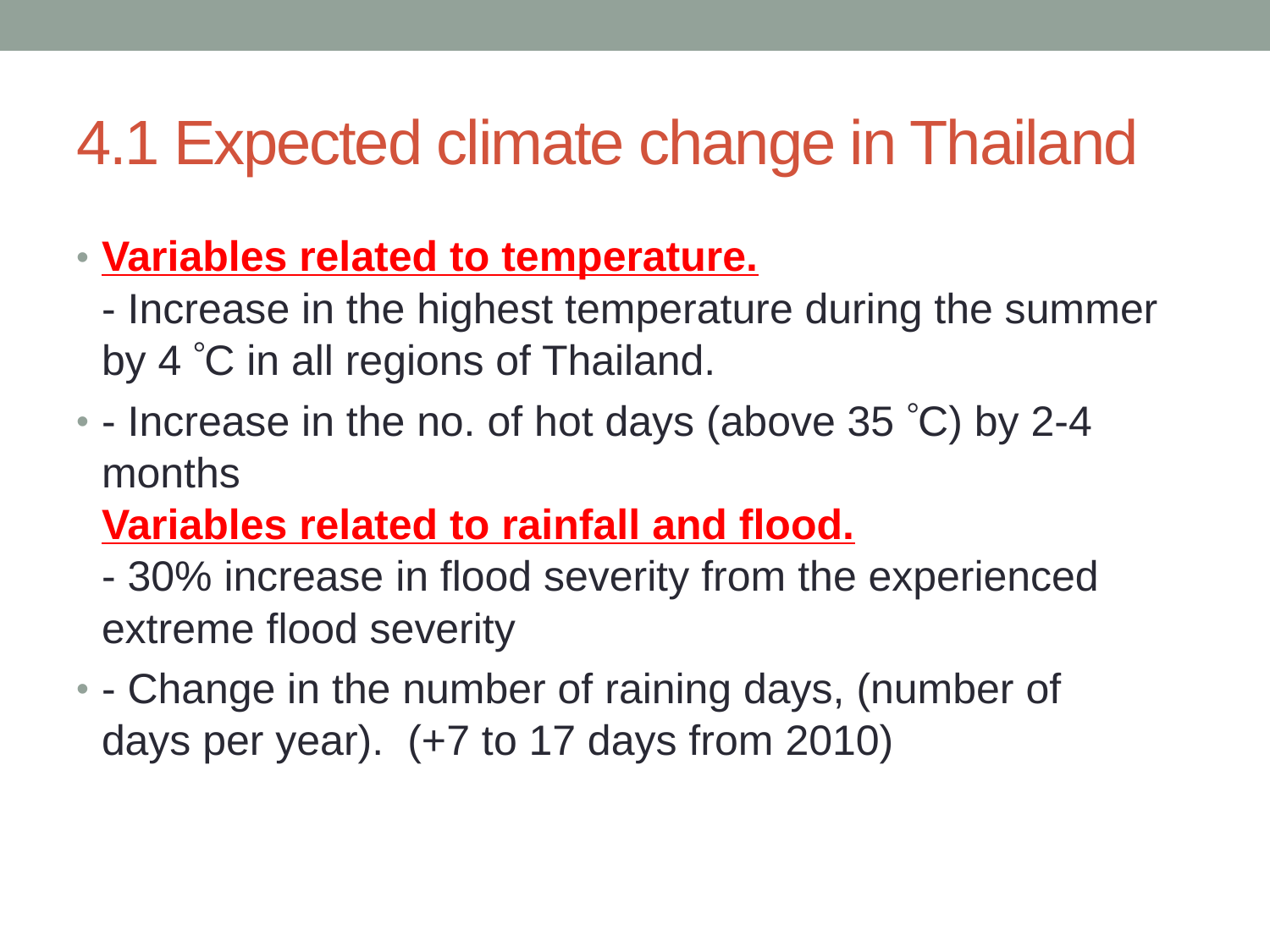

# 4.1 Expected climate change in Thailand
Variables related to temperature.
- Increase in the highest temperature during the summer by 4 °C in all regions of Thailand.
- Increase in the no. of hot days (above 35 °C) by 2-4 months
Variables related to rainfall and flood.
- 30% increase in flood severity from the experienced extreme flood severity
- Change in the number of raining days, (number of days per year).  (+7 to 17 days from 2010)